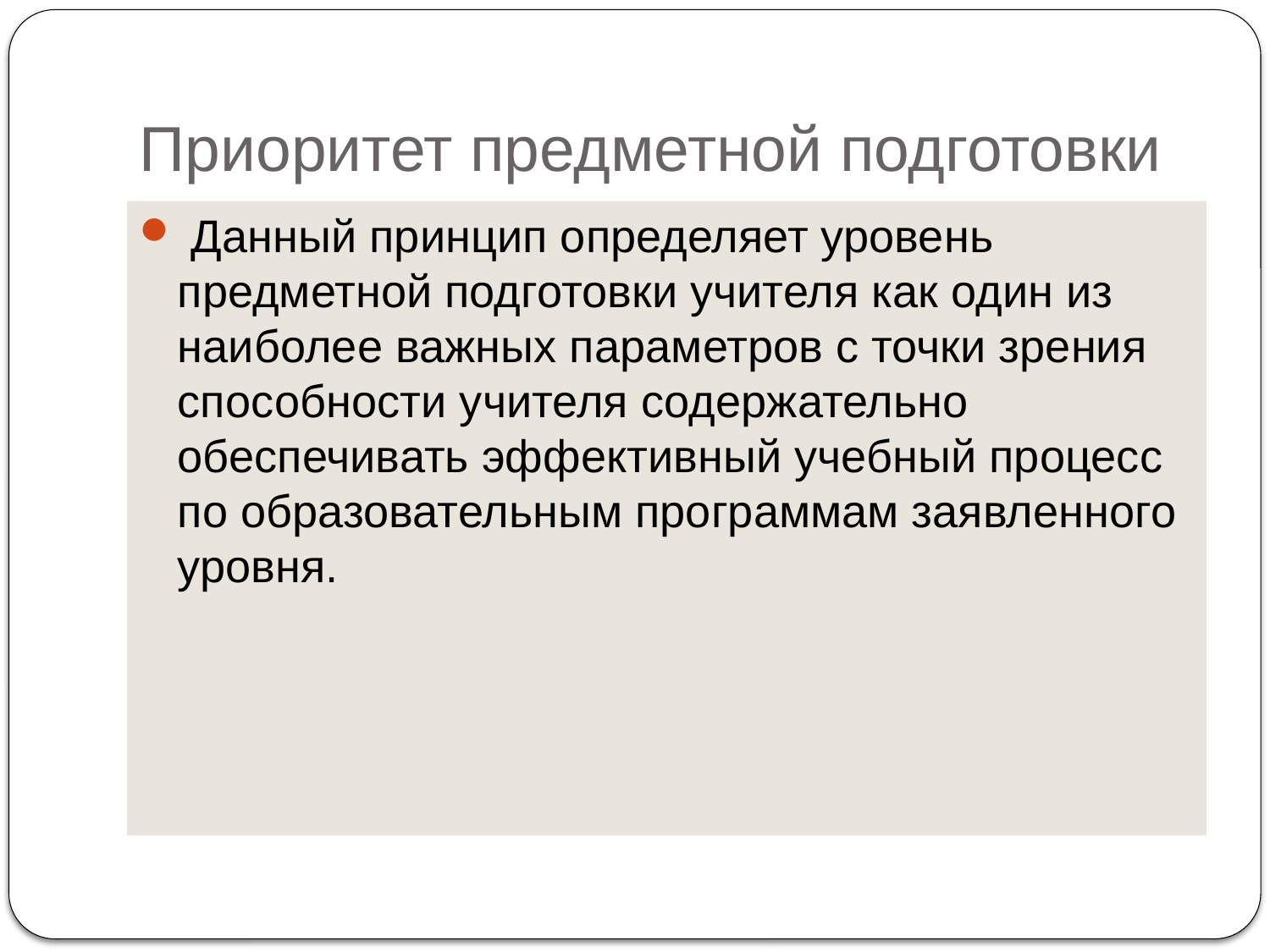

# Приоритет предметной подготовки
 Данный принцип определяет уровень предметной подготовки учителя как один из наиболее важных параметров с точки зрения способности учителя содержательно обеспечивать эффективный учебный процесс по образовательным программам заявленного уровня.